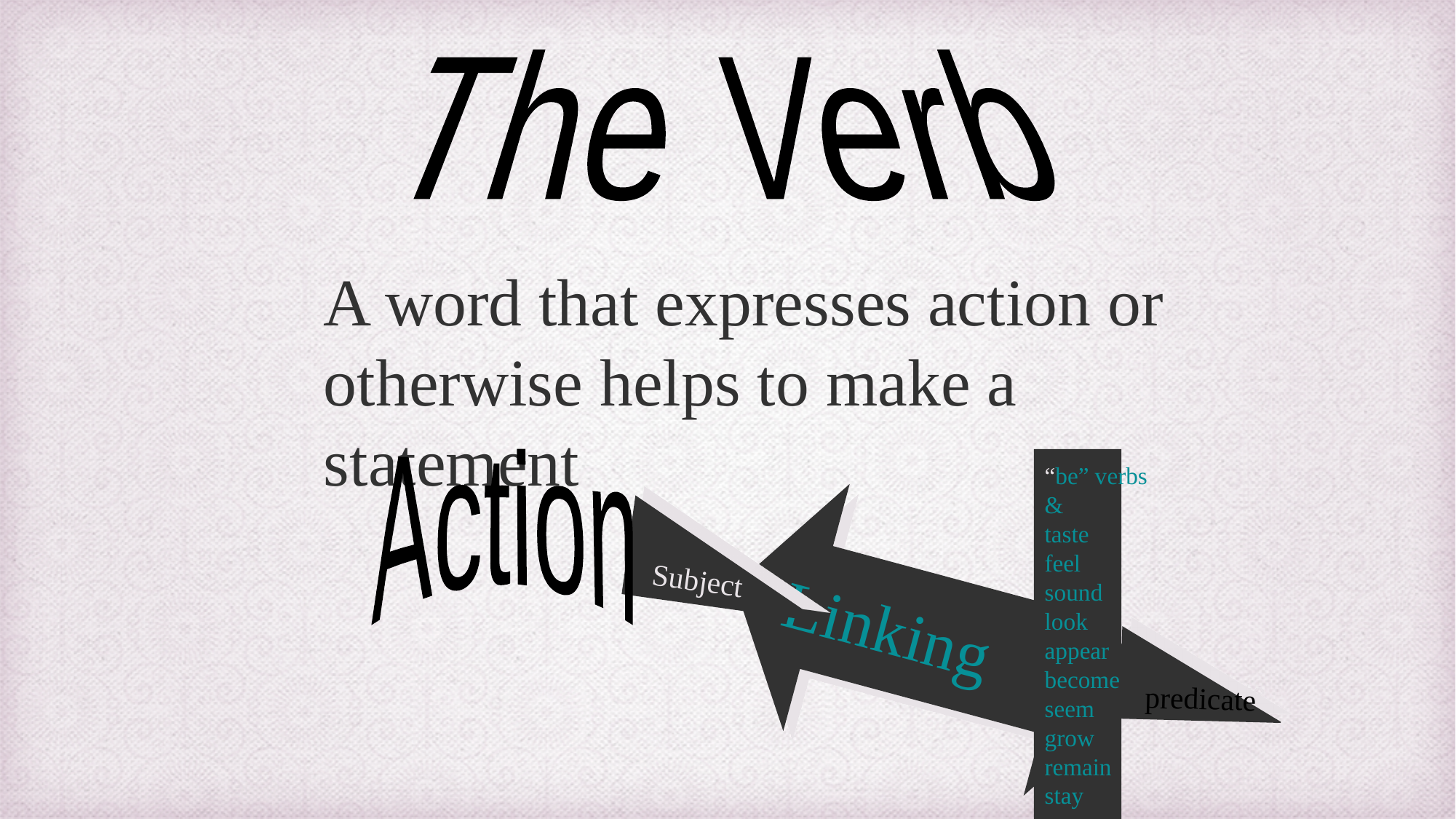

The Verb
A word that expresses action or otherwise helps to make a statement
Action
“be” verbs
&
taste
feel
sound
look
appear
become
seem
grow
remain
stay
Subject
Linking
predicate